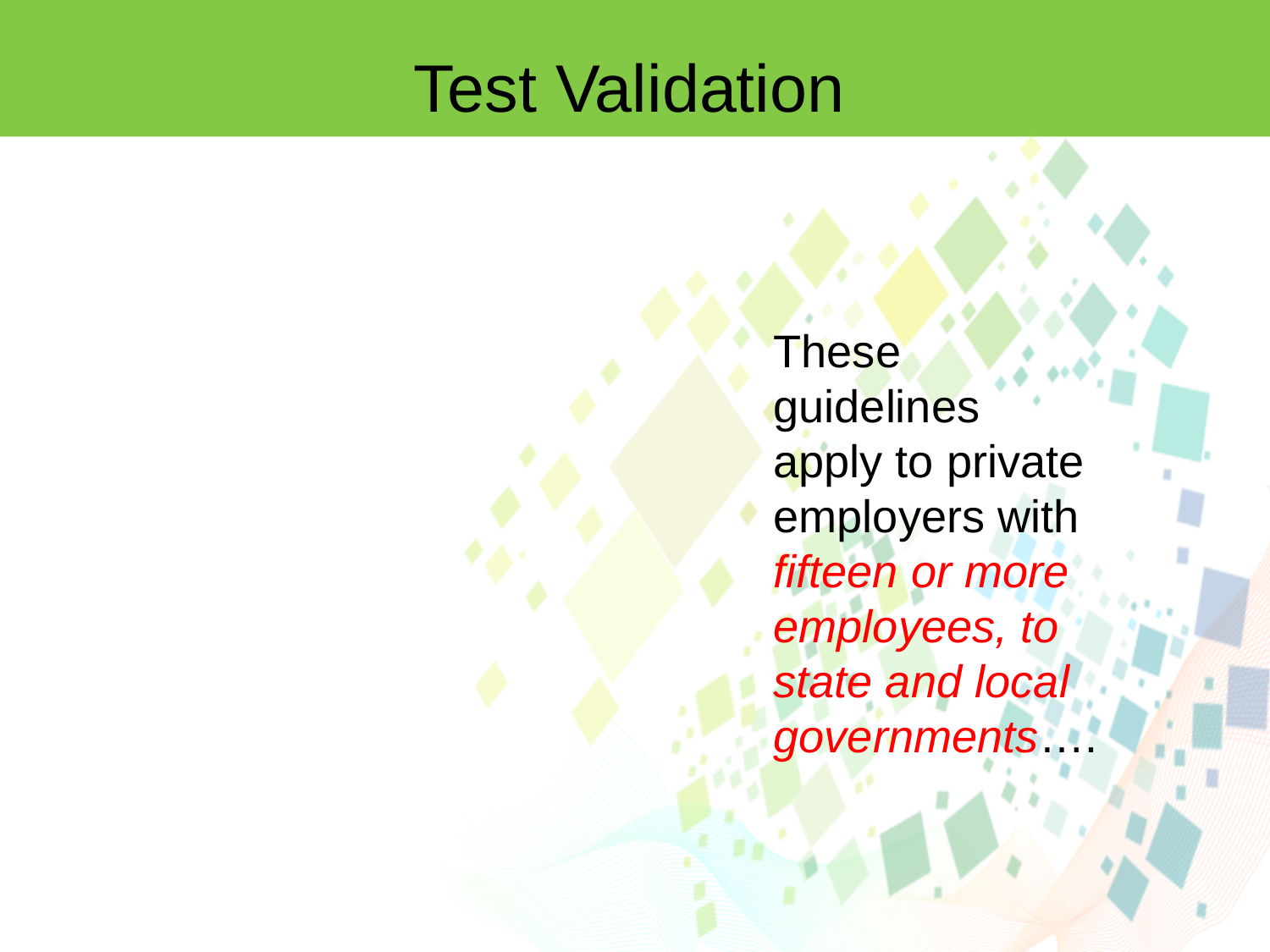

Test Validation
These guidelines apply to private employers with ﬁfteen or more employees, to state and local governments….